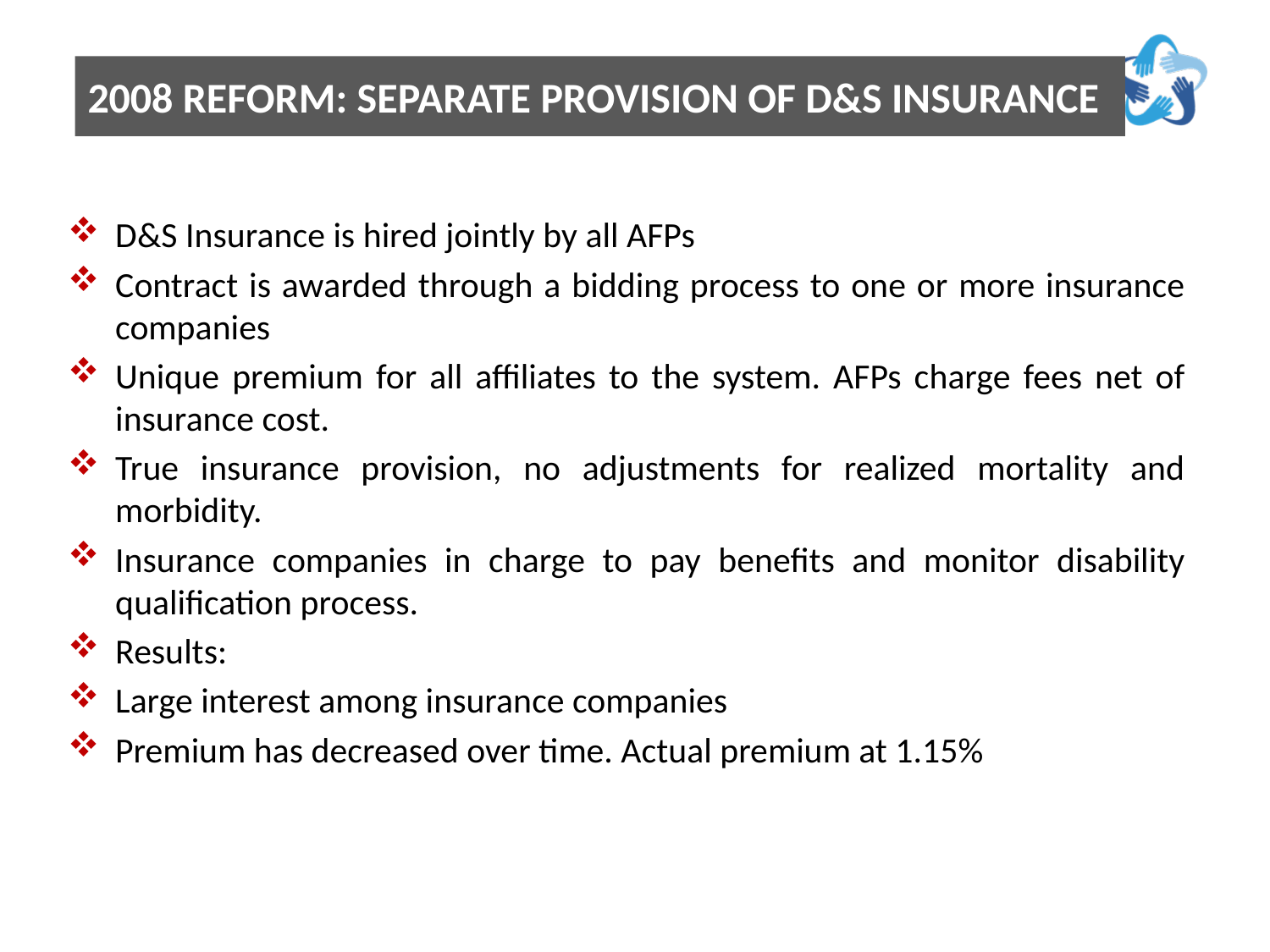

# 2008 Reform: Separate provision of D&S Insurance
D&S Insurance is hired jointly by all AFPs
Contract is awarded through a bidding process to one or more insurance companies
Unique premium for all affiliates to the system. AFPs charge fees net of insurance cost.
True insurance provision, no adjustments for realized mortality and morbidity.
Insurance companies in charge to pay benefits and monitor disability qualification process.
Results:
Large interest among insurance companies
Premium has decreased over time. Actual premium at 1.15%